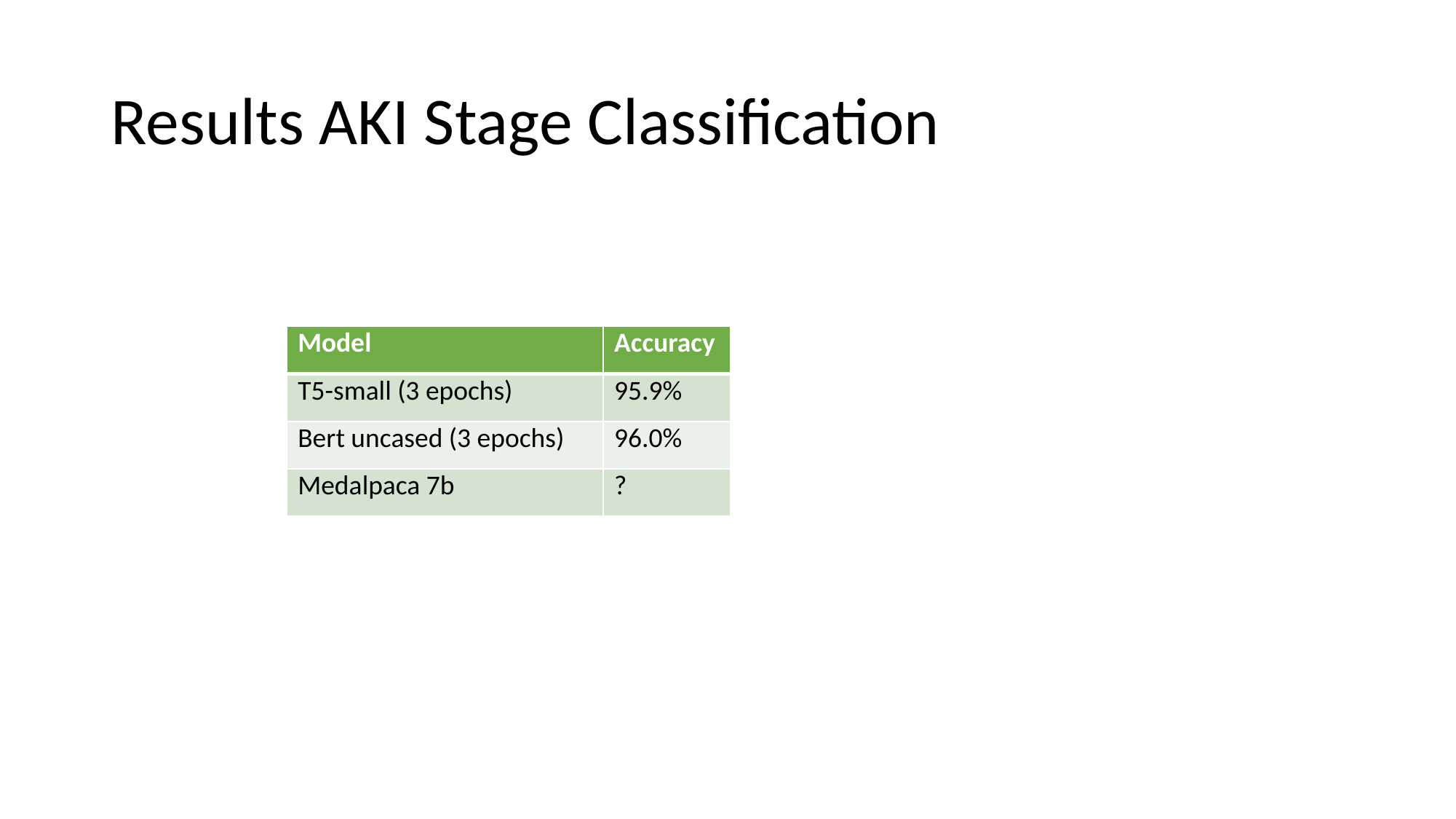

# Results AKI Stage Classification
| Model | Accuracy |
| --- | --- |
| T5-small (3 epochs) | 95.9% |
| Bert uncased (3 epochs) | 96.0% |
| Medalpaca 7b | ? |